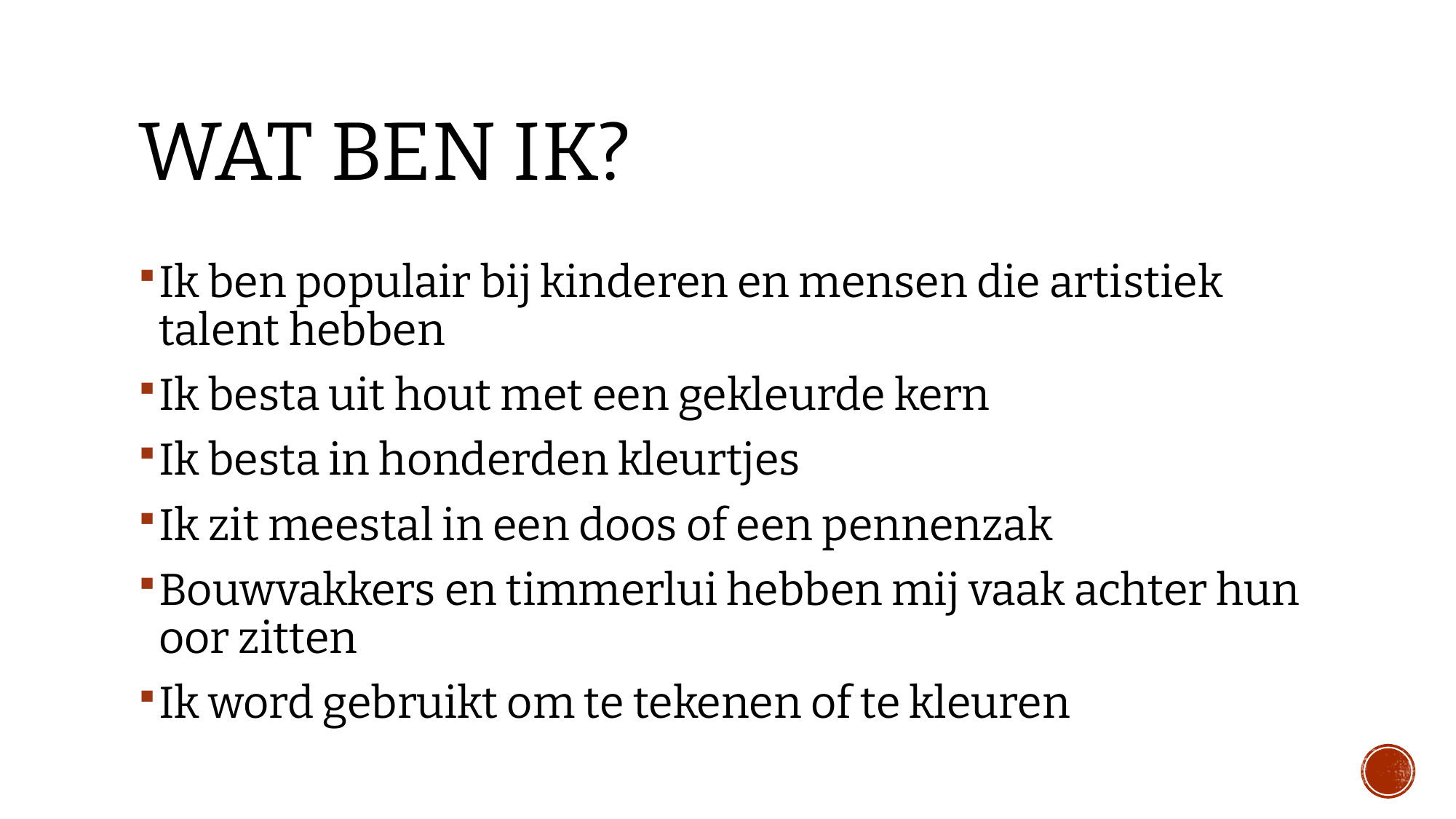

# Wat ben ik?
Ik ben populair bij kinderen en mensen die artistiek talent hebben
Ik besta uit hout met een gekleurde kern
Ik besta in honderden kleurtjes
Ik zit meestal in een doos of een pennenzak
Bouwvakkers en timmerlui hebben mij vaak achter hun oor zitten
Ik word gebruikt om te tekenen of te kleuren